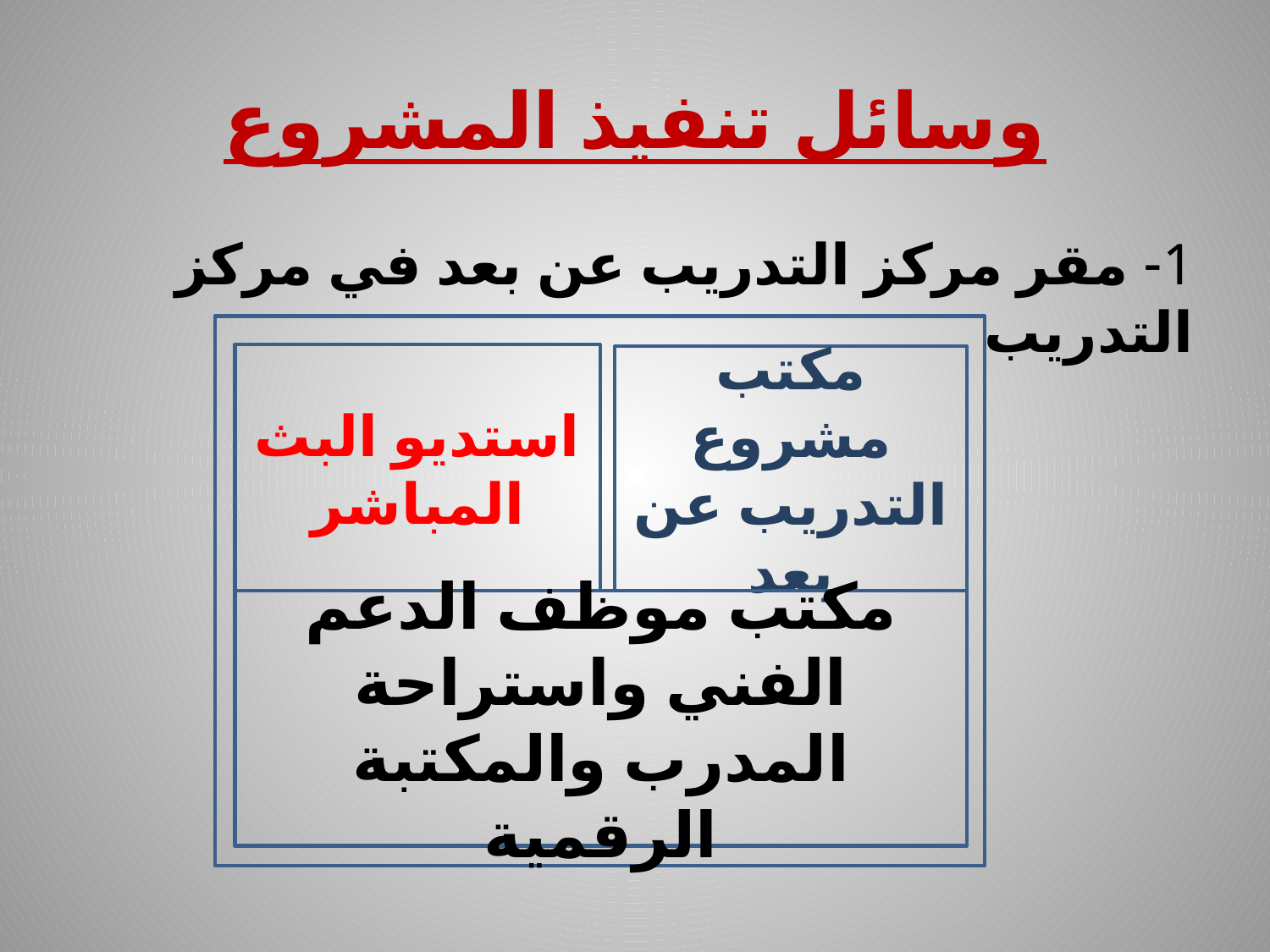

# وسائل تنفيذ المشروع
1- مقر مركز التدريب عن بعد في مركز التدريب

استديو البث المباشر
مكتب مشروع التدريب عن بعد
مكتب موظف الدعم الفني واستراحة المدرب والمكتبة الرقمية